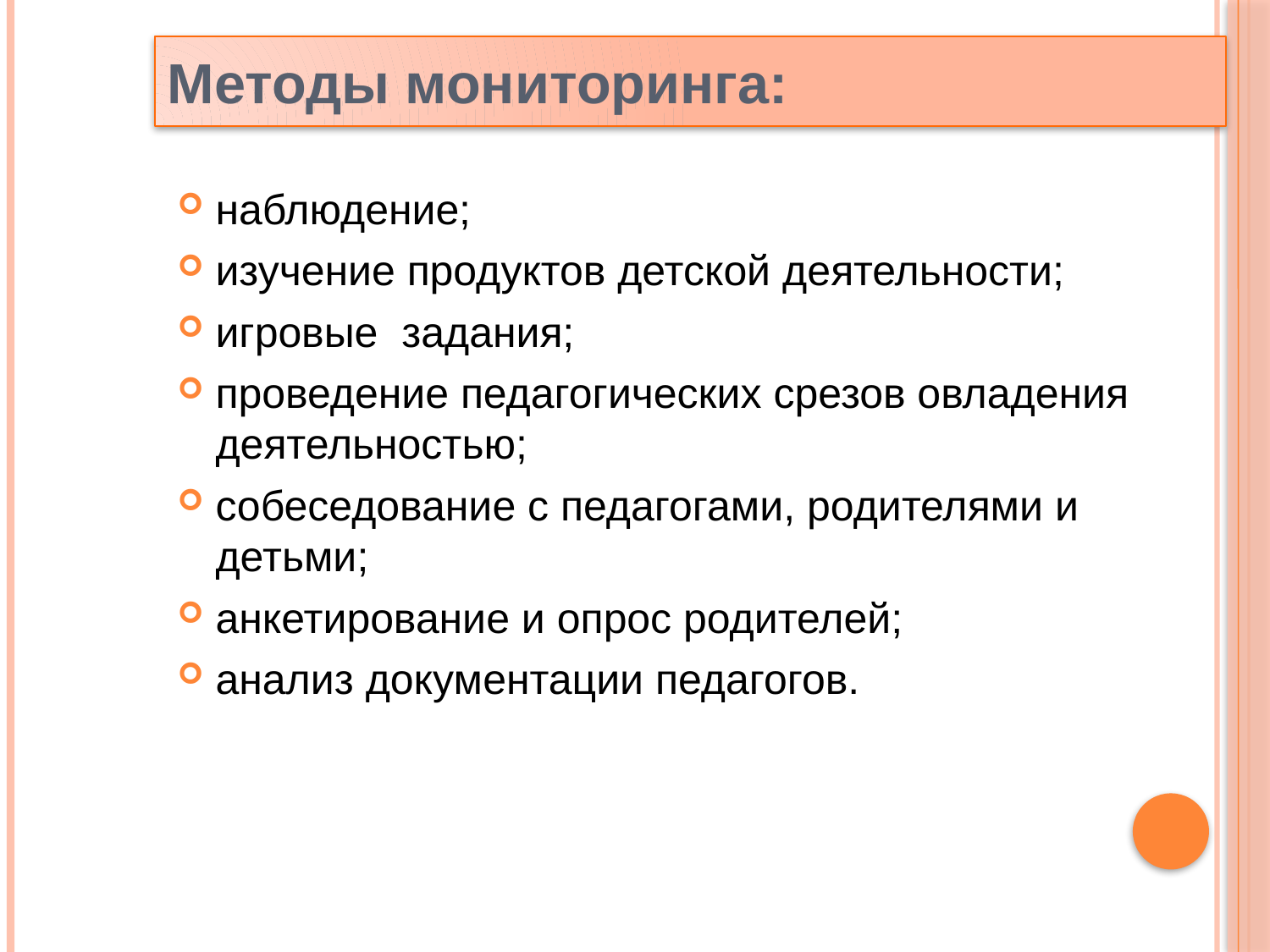

Методы мониторинга:
наблюдение;
изучение продуктов детской деятельности;
игровые  задания;
проведение педагогических срезов овладения деятельностью;
собеседование с педагогами, родителями и детьми;
анкетирование и опрос родителей;
анализ документации педагогов.